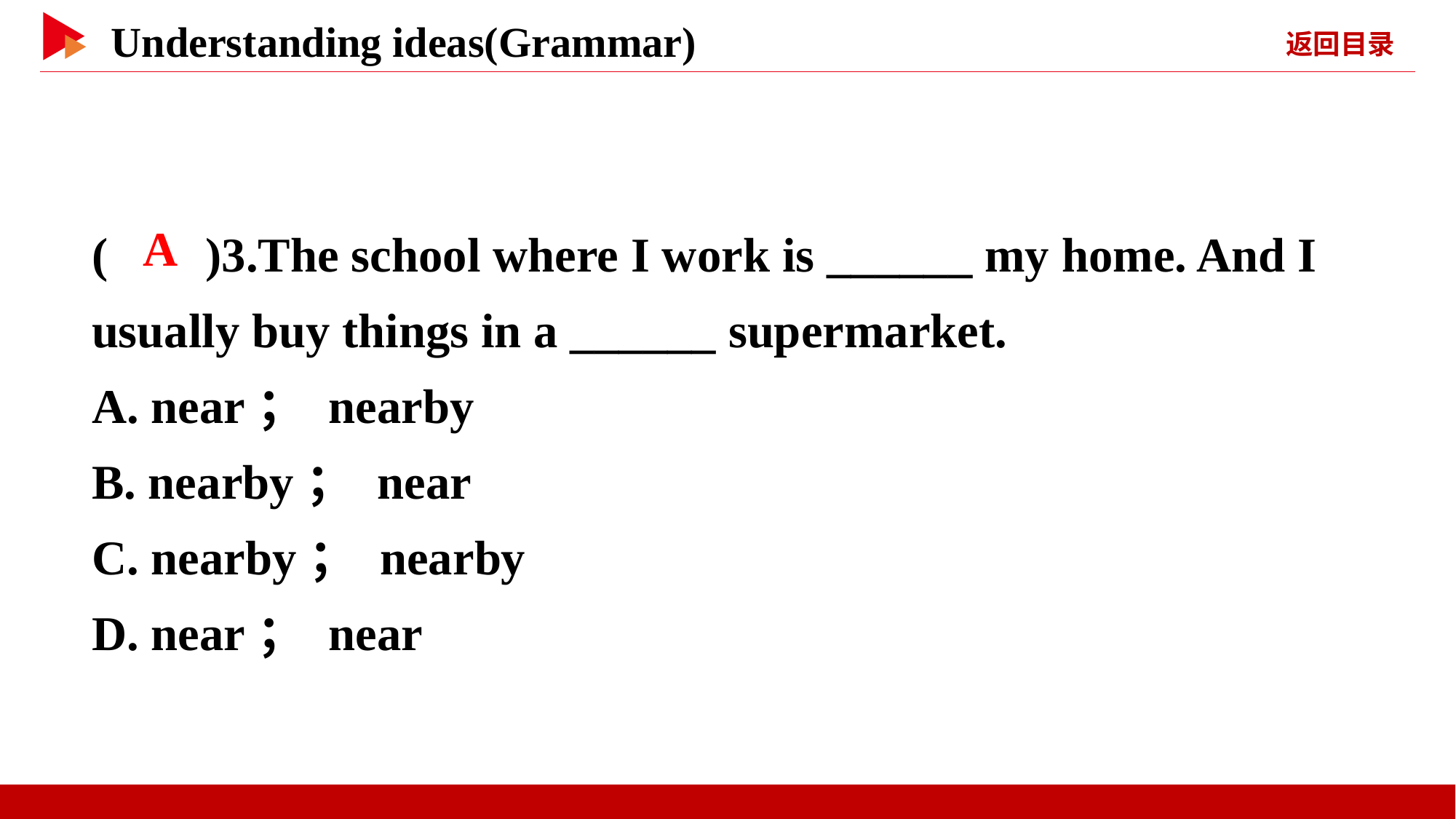

(        )3.The school where I work is ______ my home. And I usually buy things in a ______ supermarket.
A. near； nearby
B. nearby； near
C. nearby； nearby
D. near； near
   A